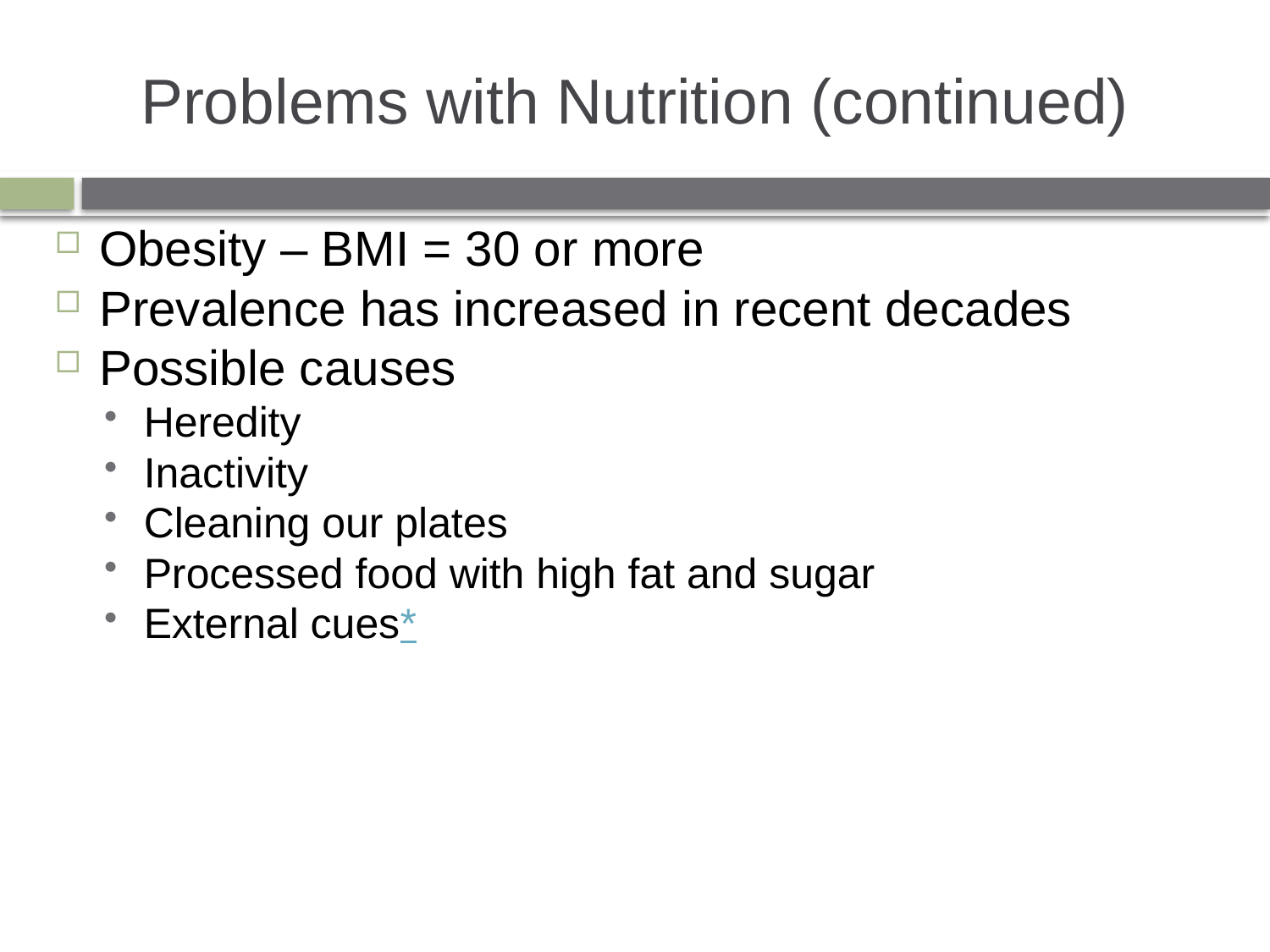

# Problems with Nutrition (continued)
Obesity – BMI = 30 or more
Prevalence has increased in recent decades
Possible causes
Heredity
Inactivity
Cleaning our plates
Processed food with high fat and sugar
External cues*